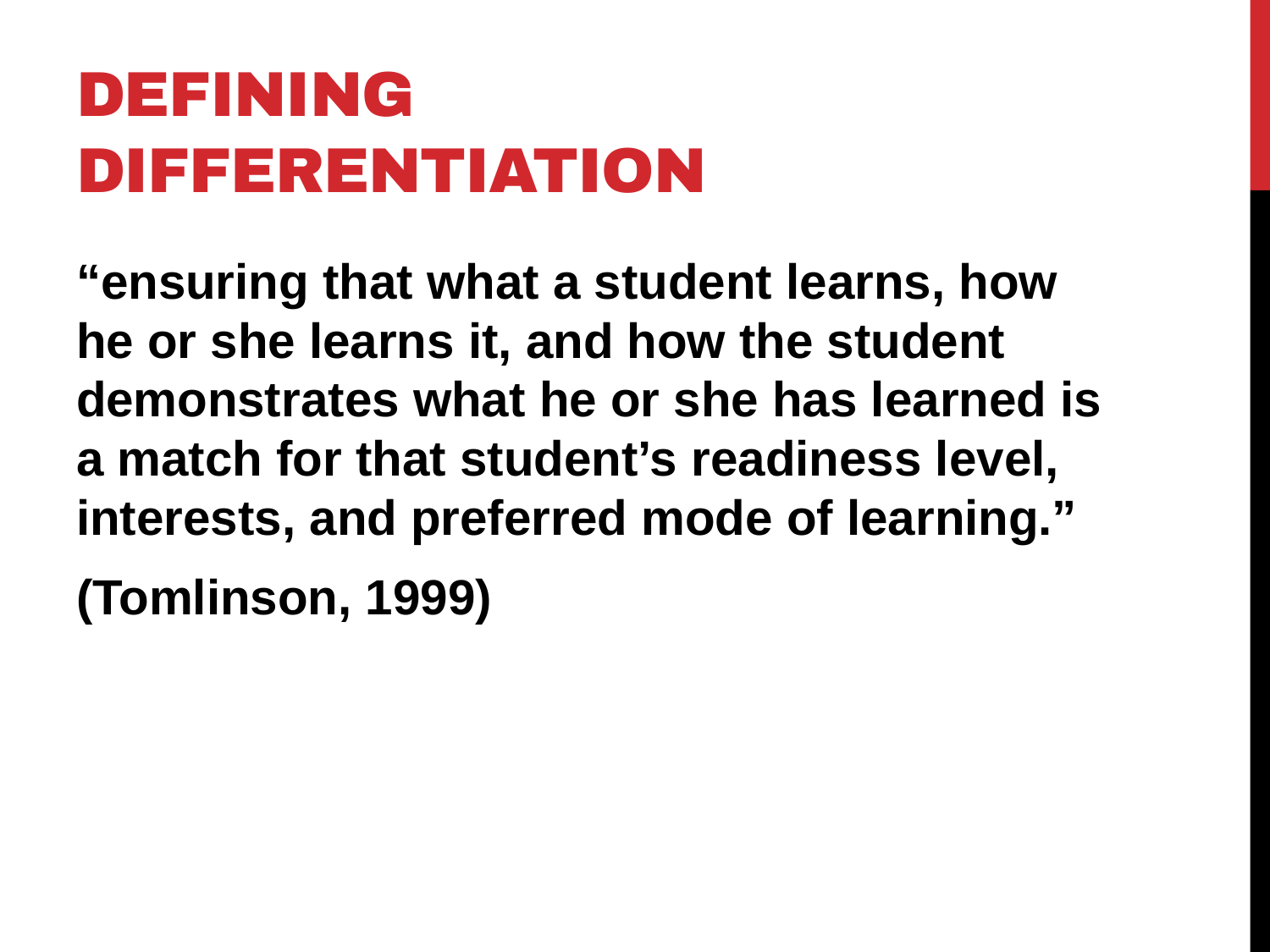

# Defining differentiation
“ensuring that what a student learns, how he or she learns it, and how the student demonstrates what he or she has learned is a match for that student’s readiness level, interests, and preferred mode of learning.”
(Tomlinson, 1999)